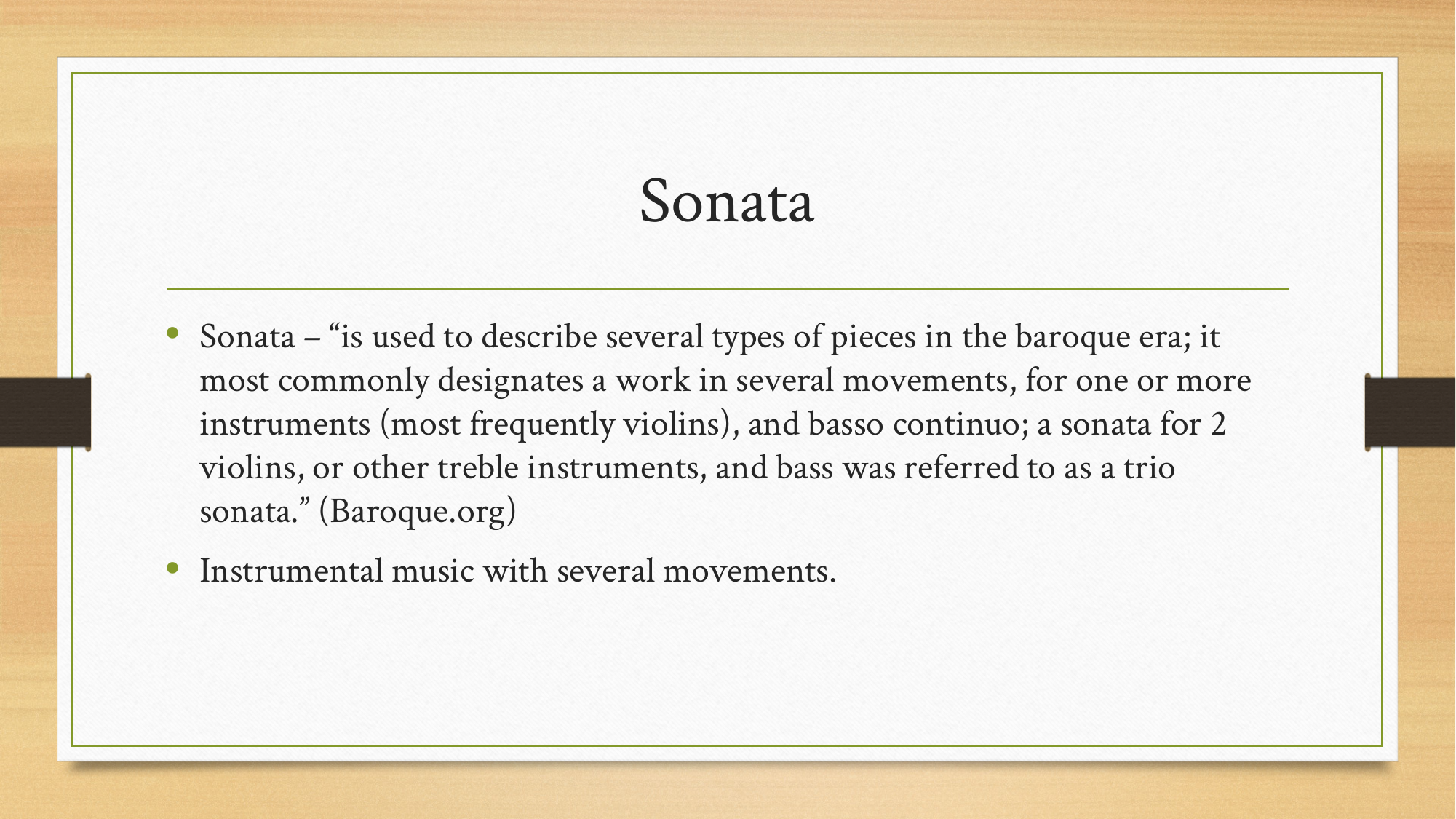

# Sonata
Sonata – “is used to describe several types of pieces in the baroque era; it most commonly designates a work in several movements, for one or more instruments (most frequently violins), and basso continuo; a sonata for 2 violins, or other treble instruments, and bass was referred to as a trio sonata.” (Baroque.org)
Instrumental music with several movements.